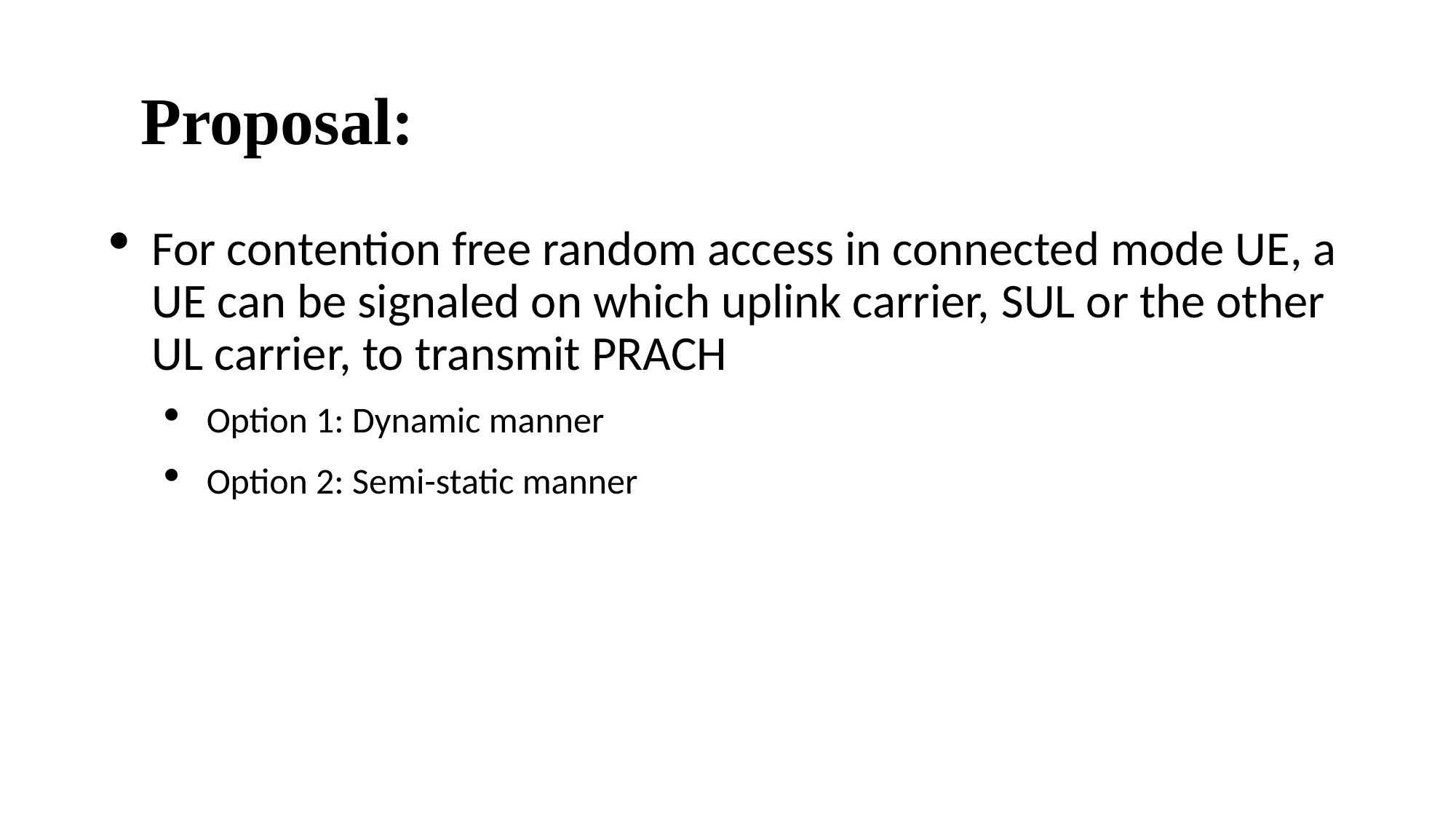

# Proposal:
For contention free random access in connected mode UE, a UE can be signaled on which uplink carrier, SUL or the other UL carrier, to transmit PRACH
Option 1: Dynamic manner
Option 2: Semi-static manner